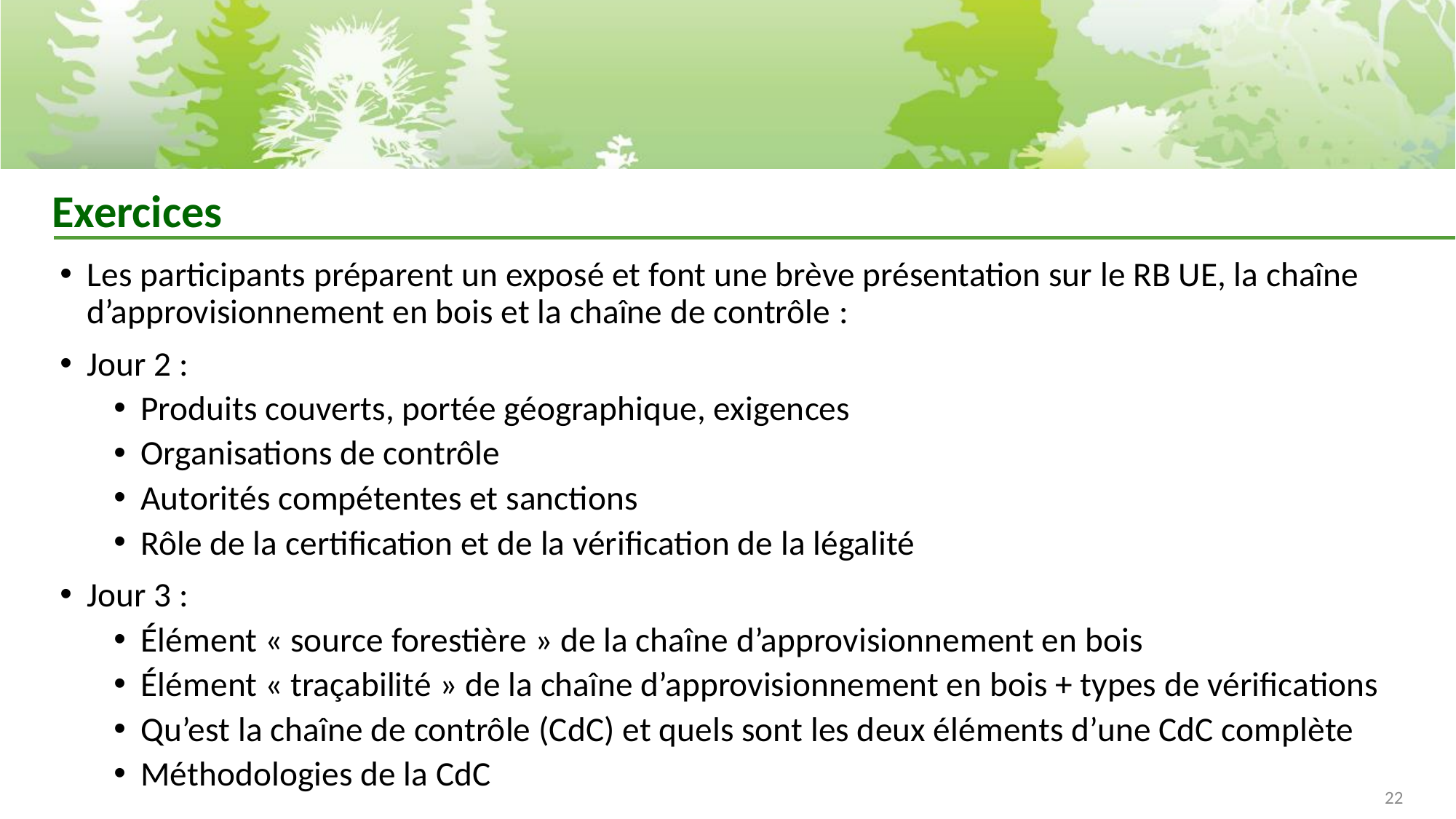

# Exercices
Les participants préparent un exposé et font une brève présentation sur le RB UE, la chaîne d’approvisionnement en bois et la chaîne de contrôle :
Jour 2 :
Produits couverts, portée géographique, exigences
Organisations de contrôle
Autorités compétentes et sanctions
Rôle de la certification et de la vérification de la légalité
Jour 3 :
Élément « source forestière » de la chaîne d’approvisionnement en bois
Élément « traçabilité » de la chaîne d’approvisionnement en bois + types de vérifications
Qu’est la chaîne de contrôle (CdC) et quels sont les deux éléments d’une CdC complète
Méthodologies de la CdC
22